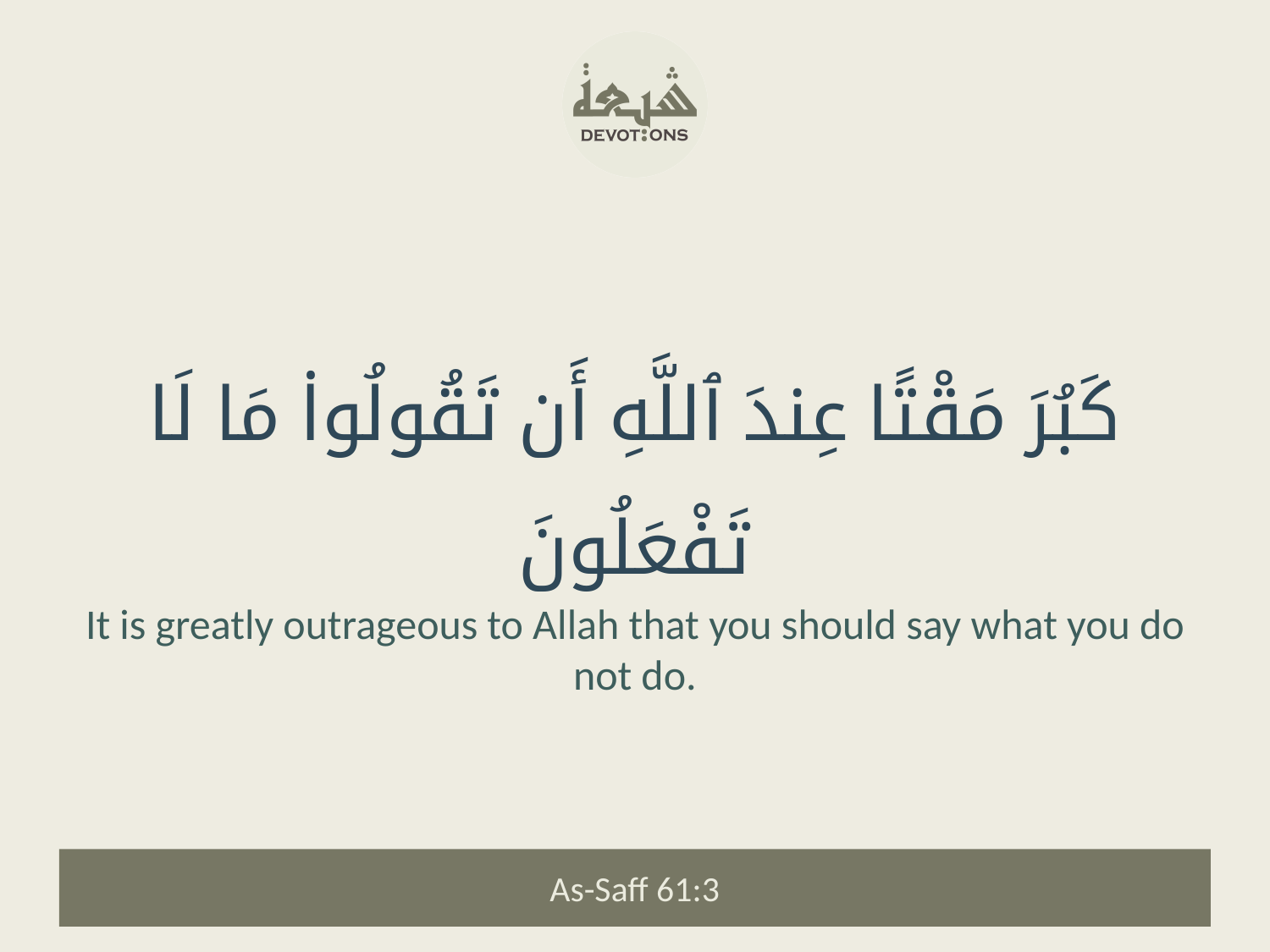

كَبُرَ مَقْتًا عِندَ ٱللَّهِ أَن تَقُولُوا۟ مَا لَا تَفْعَلُونَ
It is greatly outrageous to Allah that you should say what you do not do.
As-Saff 61:3